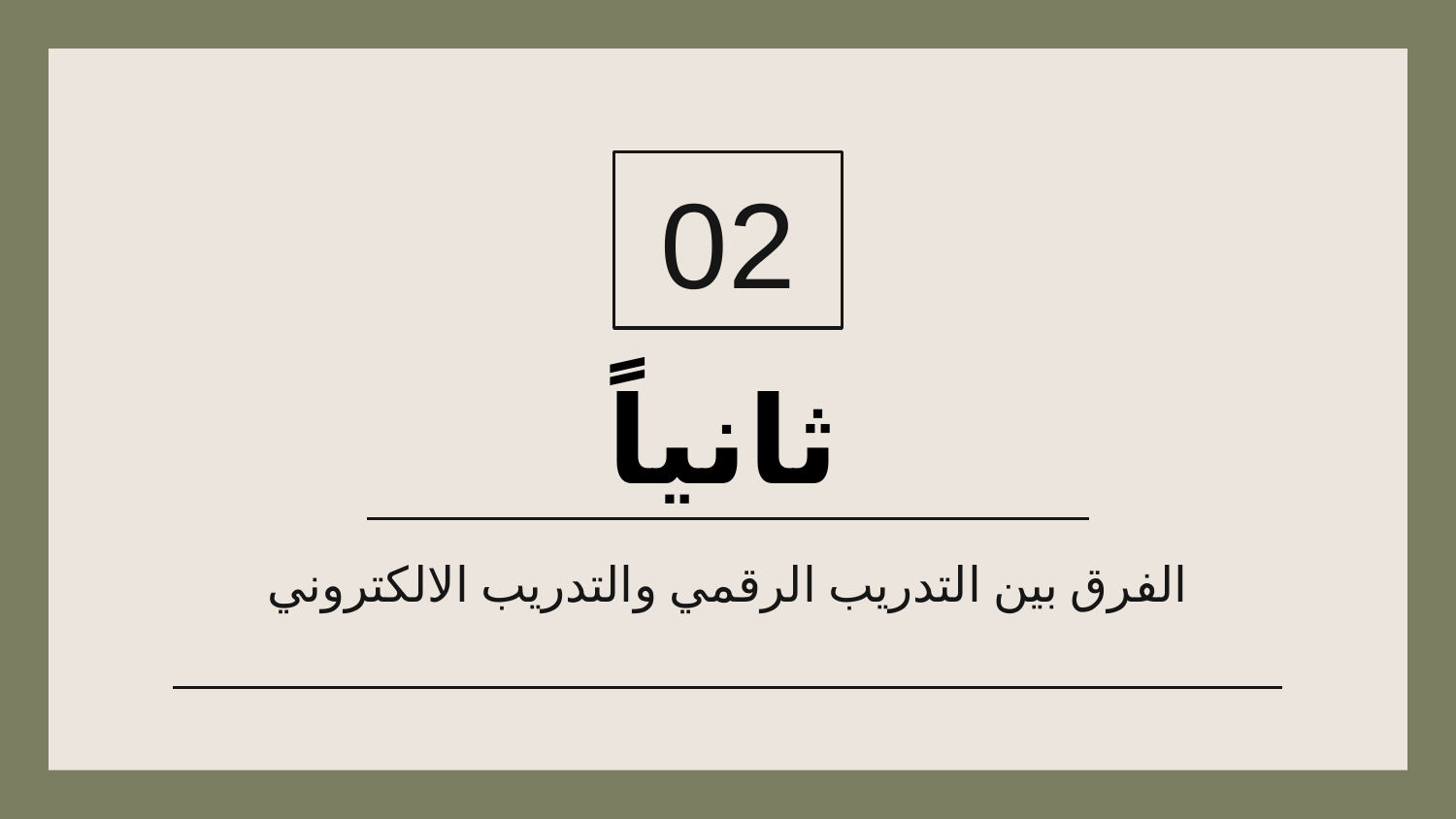

02
# ثانياً
الفرق بين التدريب الرقمي والتدريب الالكتروني